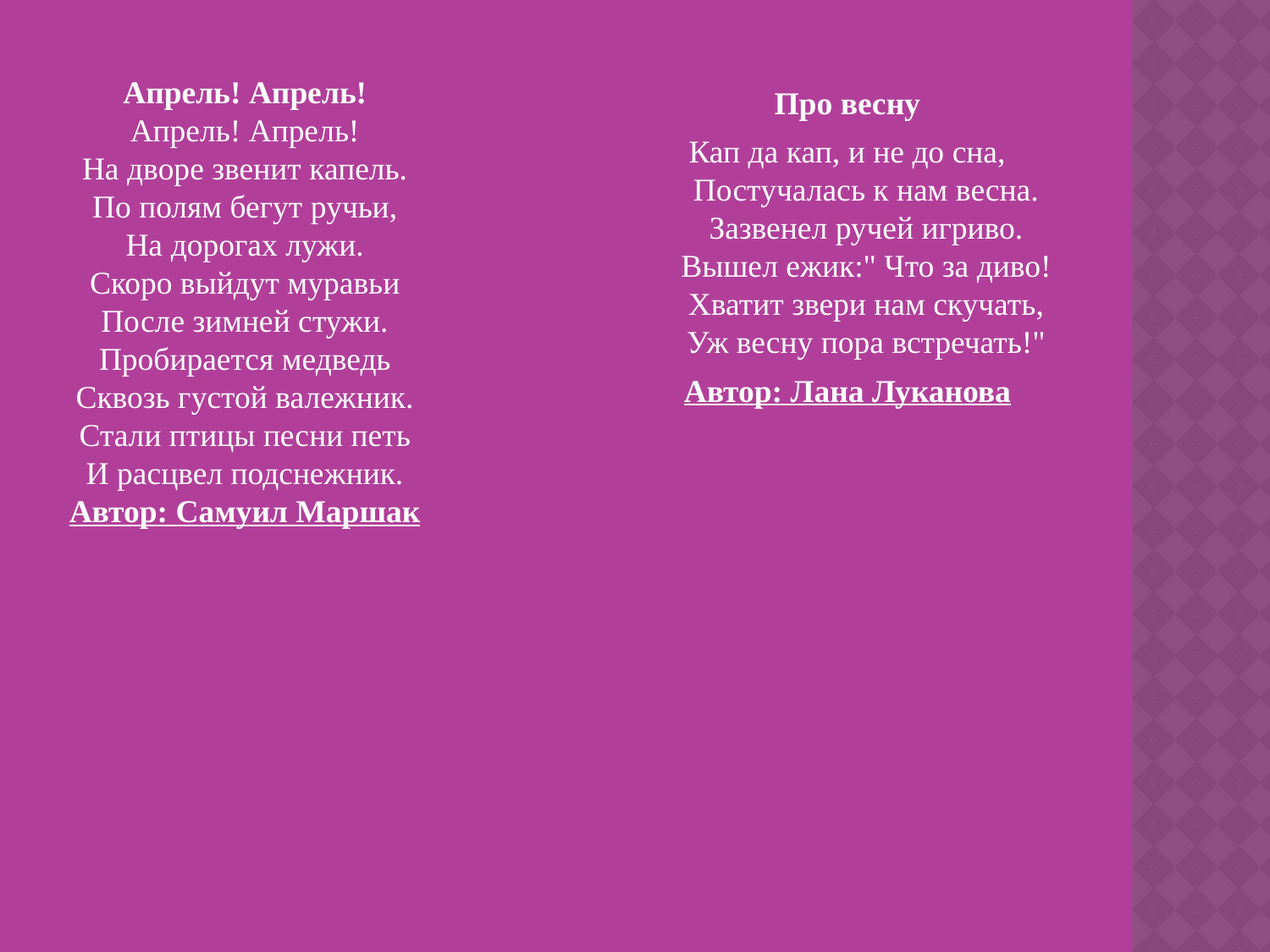

Апрель! Апрель!
Апрель! Апрель!
На дворе звенит капель.
По полям бегут ручьи,
На дорогах лужи.
Скоро выйдут муравьи
После зимней стужи.
Пробирается медведь
Сквозь густой валежник.
Стали птицы песни петь
И расцвел подснежник.
Автор: Самуил Маршак
Про весну
Кап да кап, и не до сна,
Постучалась к нам весна.
Зазвенел ручей игриво.
Вышел ежик:" Что за диво!
Хватит звери нам скучать,
Уж весну пора встречать!"
Автор: Лана Луканова